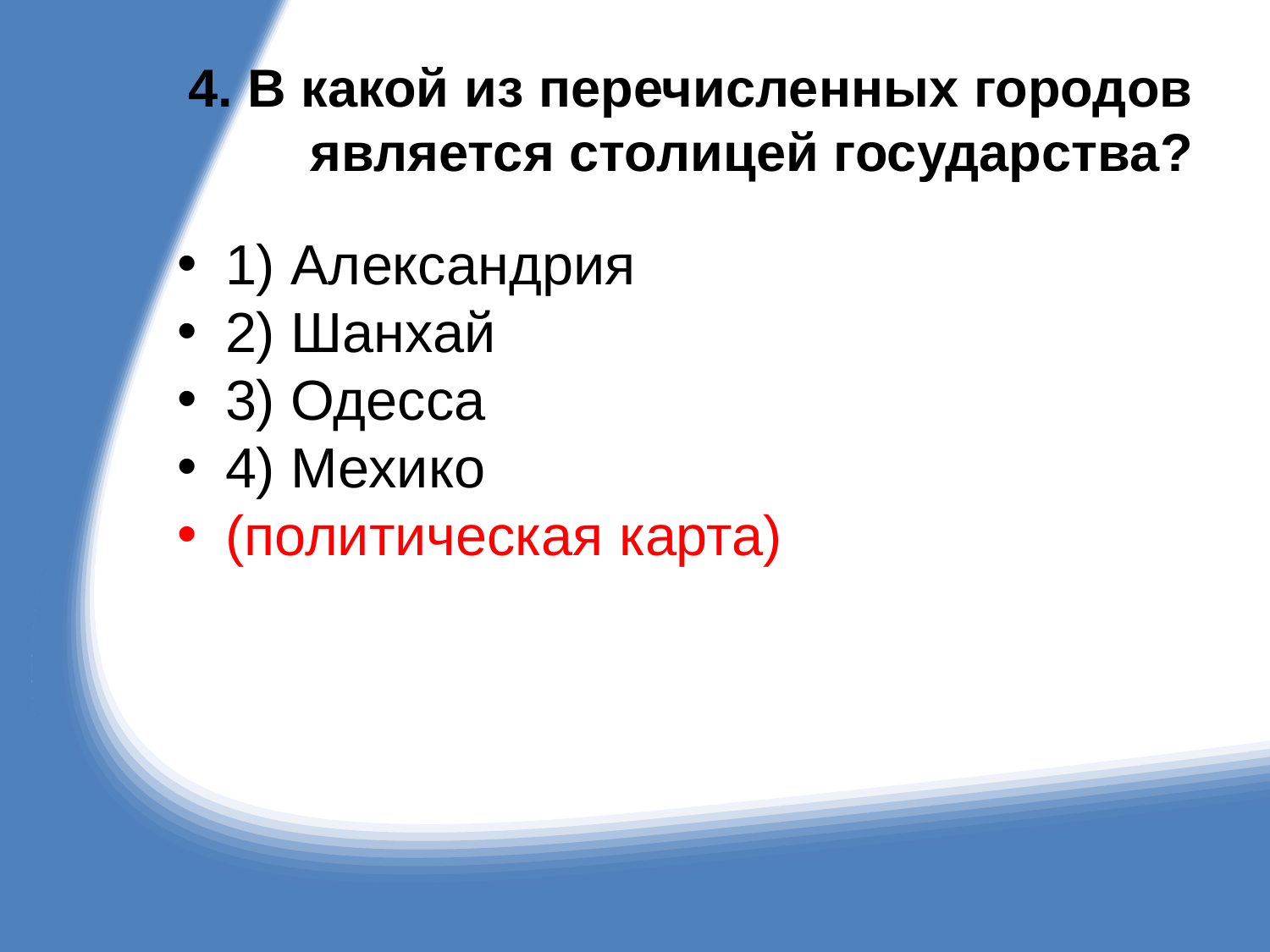

# 4. В какой из перечисленных городов является столицей государства?
1) Александрия
2) Шанхай
3) Одесса
4) Мехико
(политическая карта)